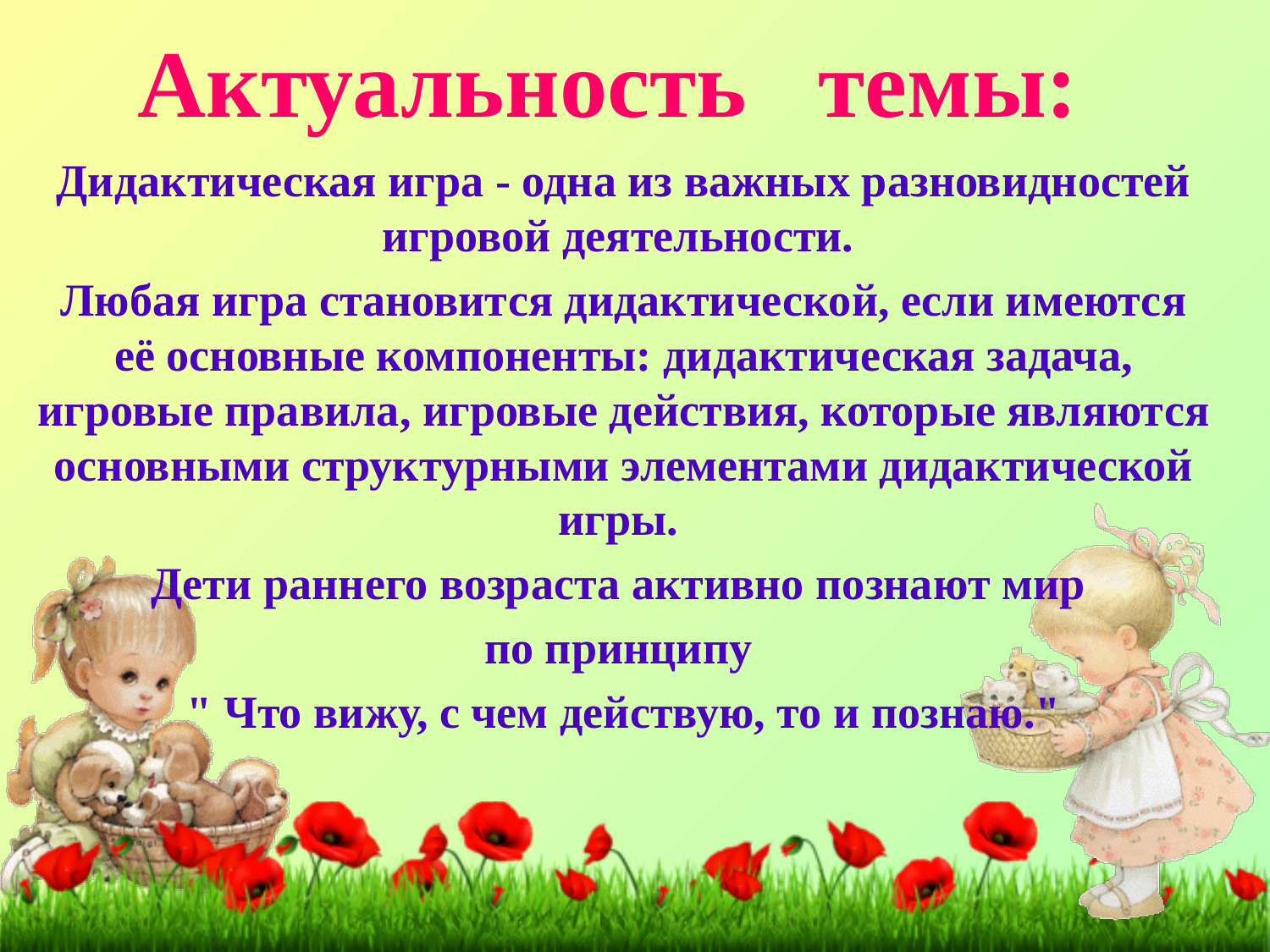

Актуальность   темы:
Дидактическая игра - одна из важных разновидностей игровой деятельности.
Любая игра становится дидактической, если имеются её основные компоненты: дидактическая задача, игровые правила, игровые действия, которые являются основными структурными элементами дидактической игры.
Дети раннего возраста активно познают мир
по принципу
" Что вижу, с чем действую, то и познаю."